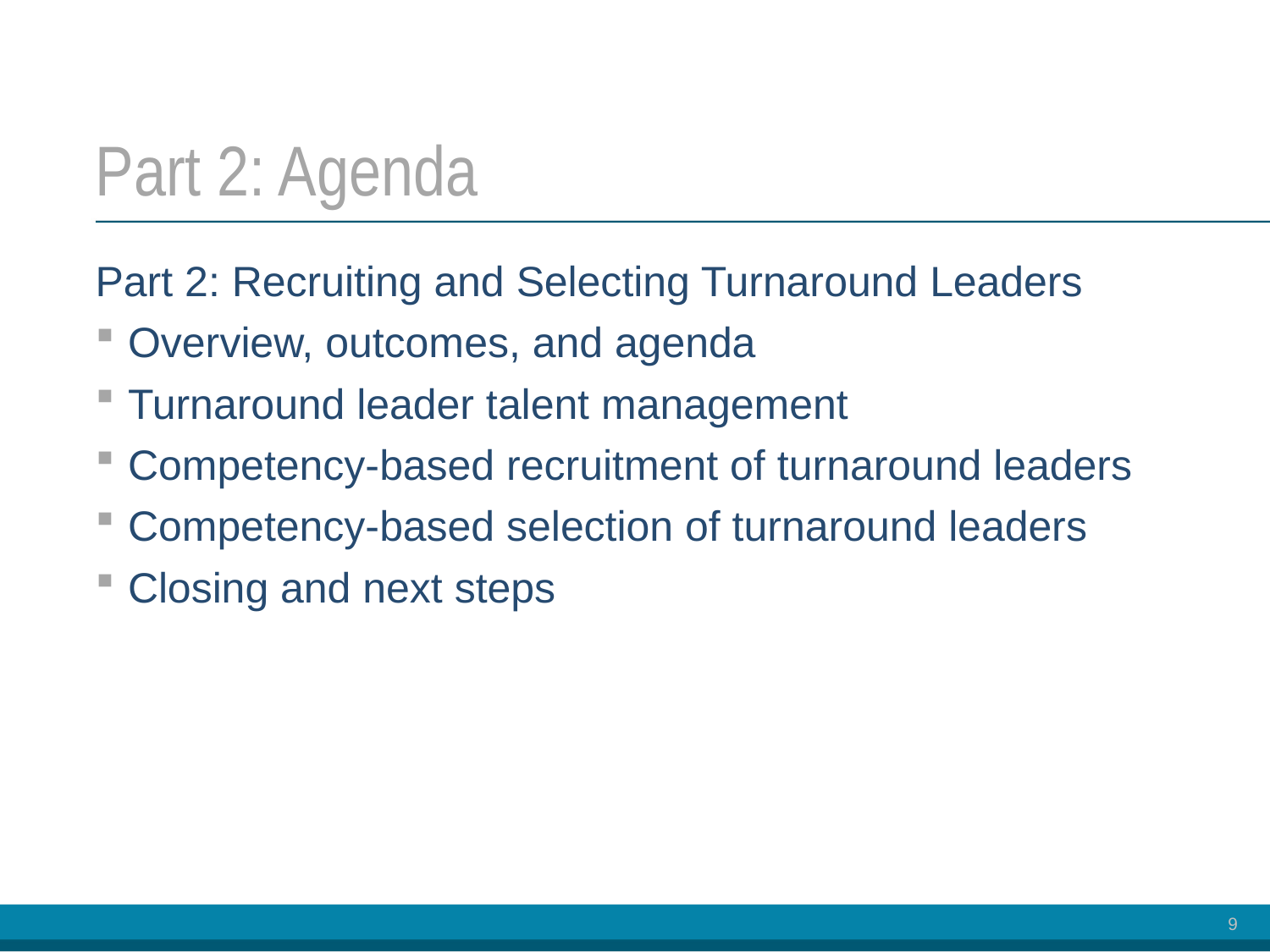

# Part 2: Agenda
Part 2: Recruiting and Selecting Turnaround Leaders
Overview, outcomes, and agenda
Turnaround leader talent management
Competency-based recruitment of turnaround leaders
Competency-based selection of turnaround leaders
Closing and next steps
9